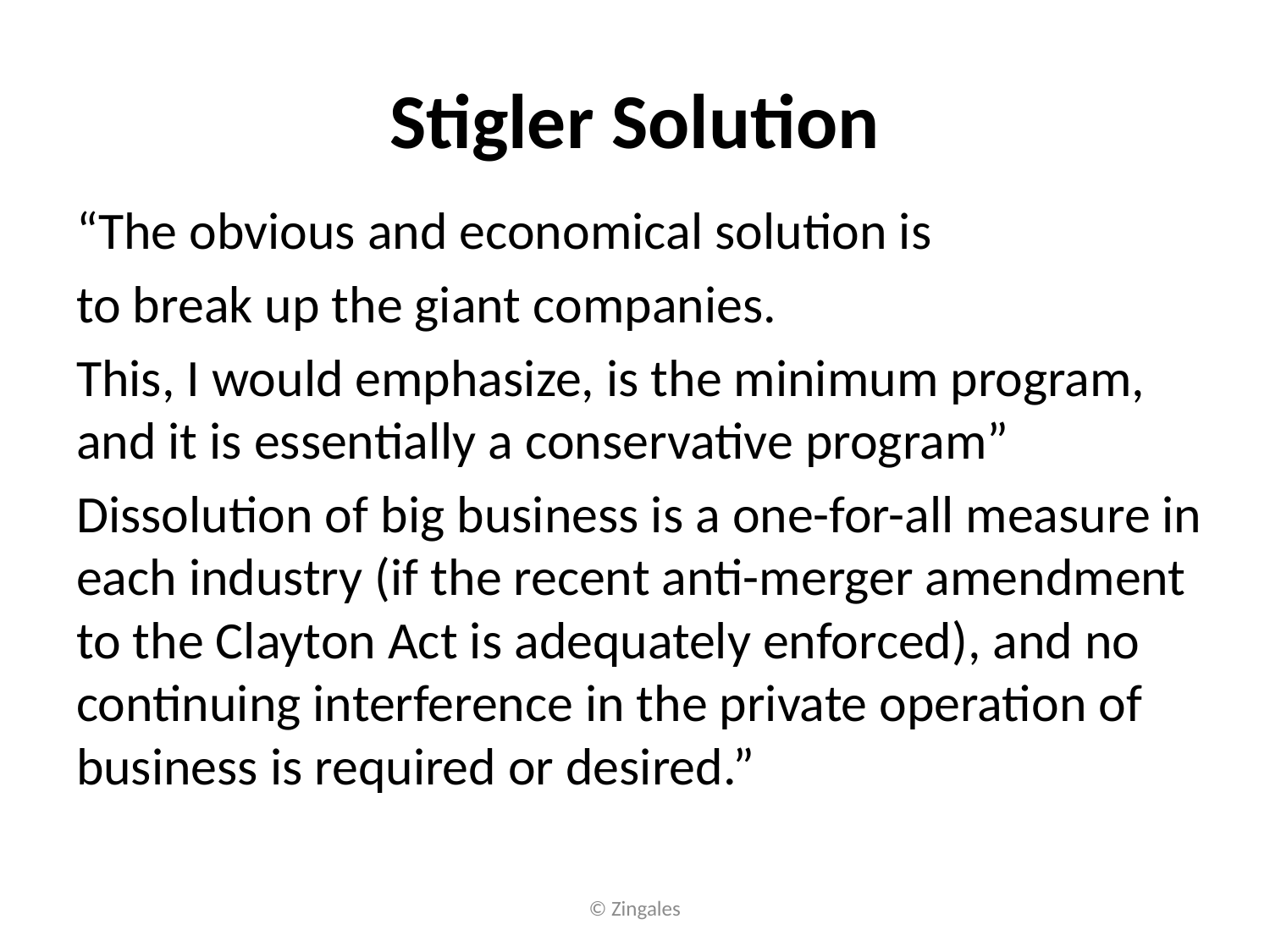

# Stigler Solution
“The obvious and economical solution is
to break up the giant companies.
This, I would emphasize, is the minimum program, and it is essentially a conservative program”
Dissolution of big business is a one-for-all measure in each industry (if the recent anti-merger amendment to the Clayton Act is adequately enforced), and no continuing interference in the private operation of business is required or desired.”
© Zingales